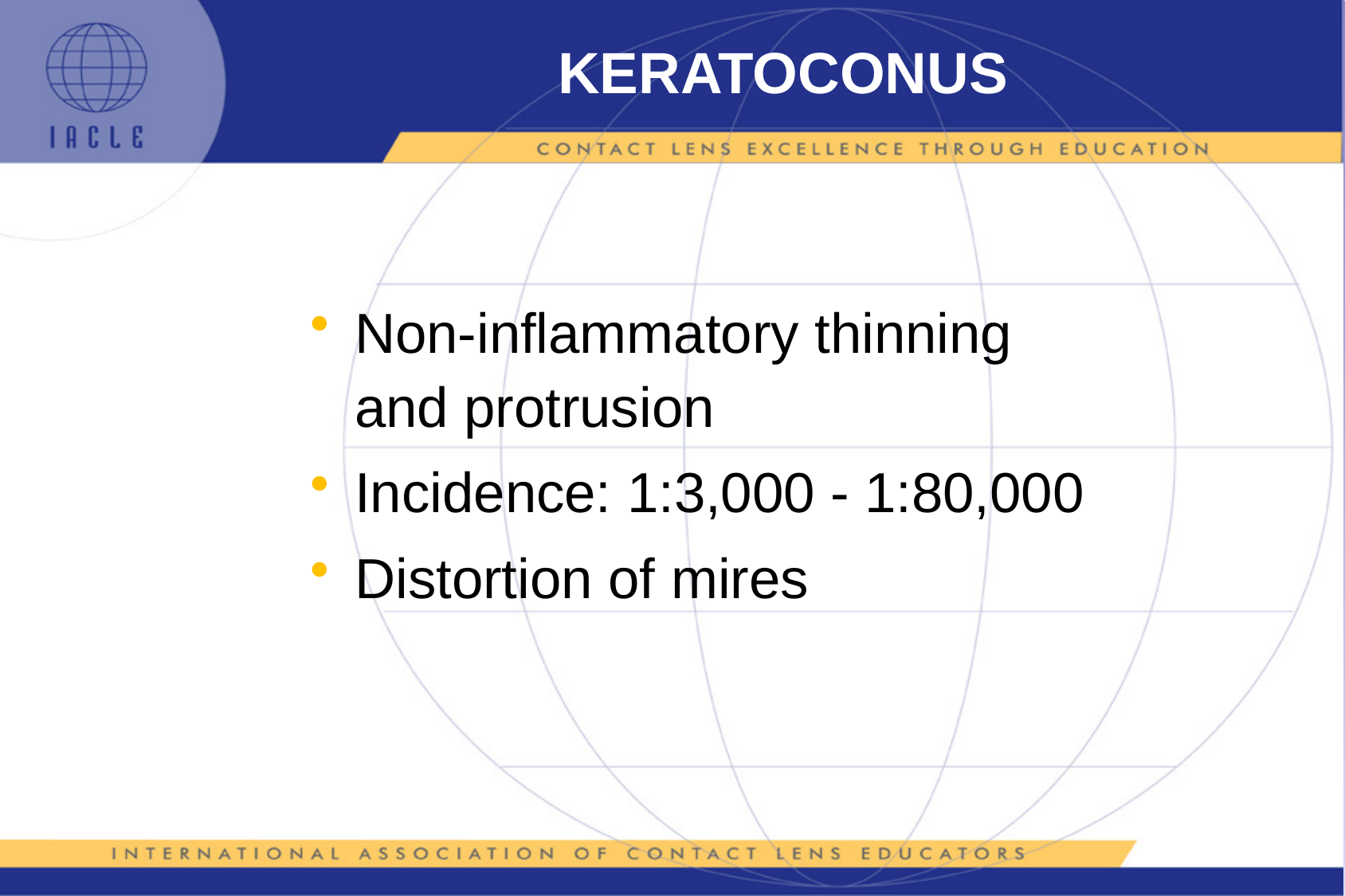

# KERATOCONUS
Non-inflammatory thinning and protrusion
Incidence: 1:3,000 - 1:80,000
Distortion of mires